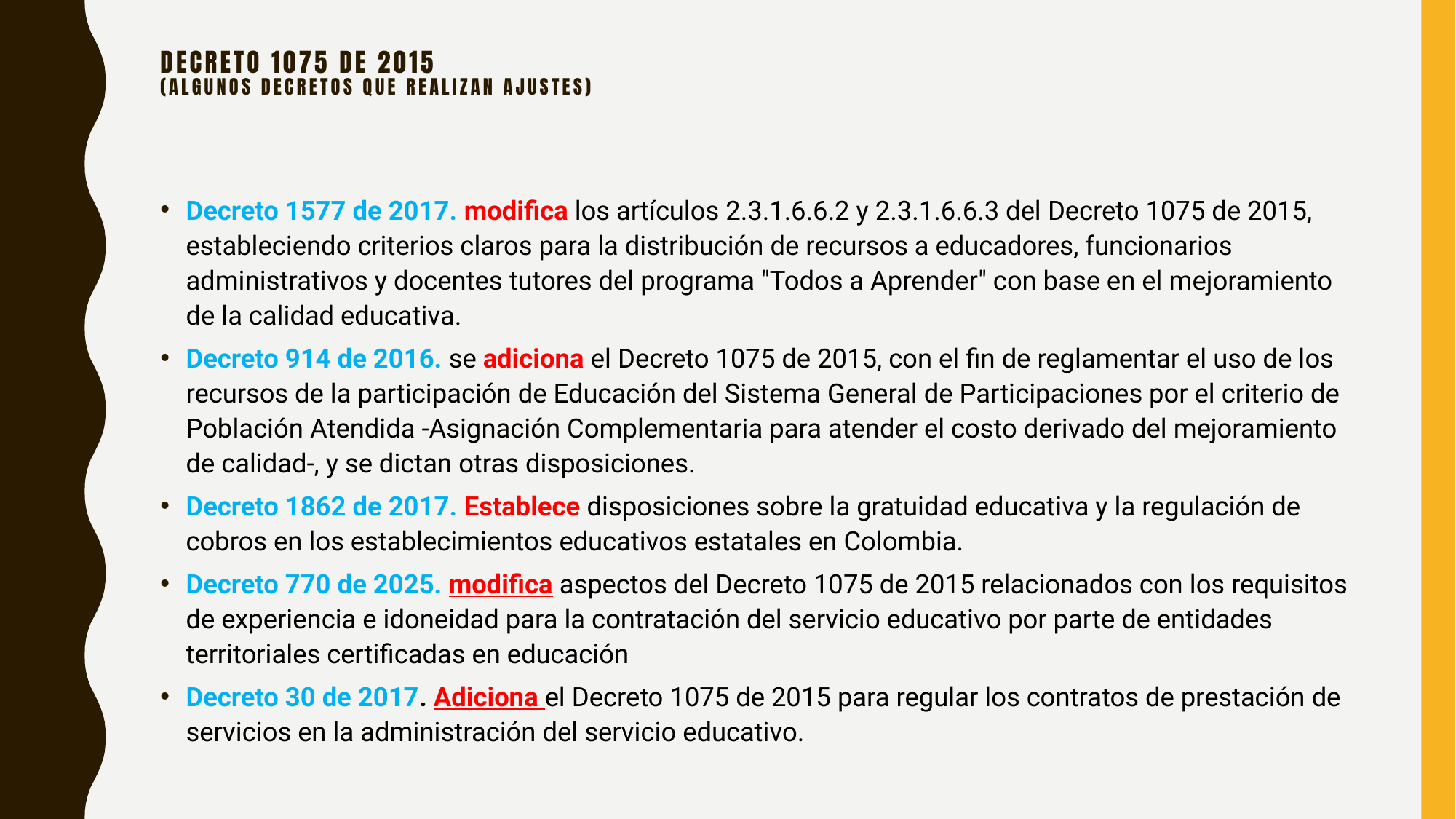

# DECRETO 1075 DE 2015 (ALGUNOS DECRETOS QUE REALIZAN AJUSTES)
Decreto 1577 de 2017. modifica los artículos 2.3.1.6.6.2 y 2.3.1.6.6.3 del Decreto 1075 de 2015, estableciendo criterios claros para la distribución de recursos a educadores, funcionarios administrativos y docentes tutores del programa "Todos a Aprender" con base en el mejoramiento de la calidad educativa.
Decreto 914 de 2016. se adiciona el Decreto 1075 de 2015, con el fin de reglamentar el uso de los recursos de la participación de Educación del Sistema General de Participaciones por el criterio de Población Atendida -Asignación Complementaria para atender el costo derivado del mejoramiento de calidad-, y se dictan otras disposiciones.
Decreto 1862 de 2017. Establece disposiciones sobre la gratuidad educativa y la regulación de cobros en los establecimientos educativos estatales en Colombia.
Decreto 770 de 2025. modifica aspectos del Decreto 1075 de 2015 relacionados con los requisitos de experiencia e idoneidad para la contratación del servicio educativo por parte de entidades territoriales certificadas en educación
Decreto 30 de 2017. Adiciona el Decreto 1075 de 2015 para regular los contratos de prestación de servicios en la administración del servicio educativo.